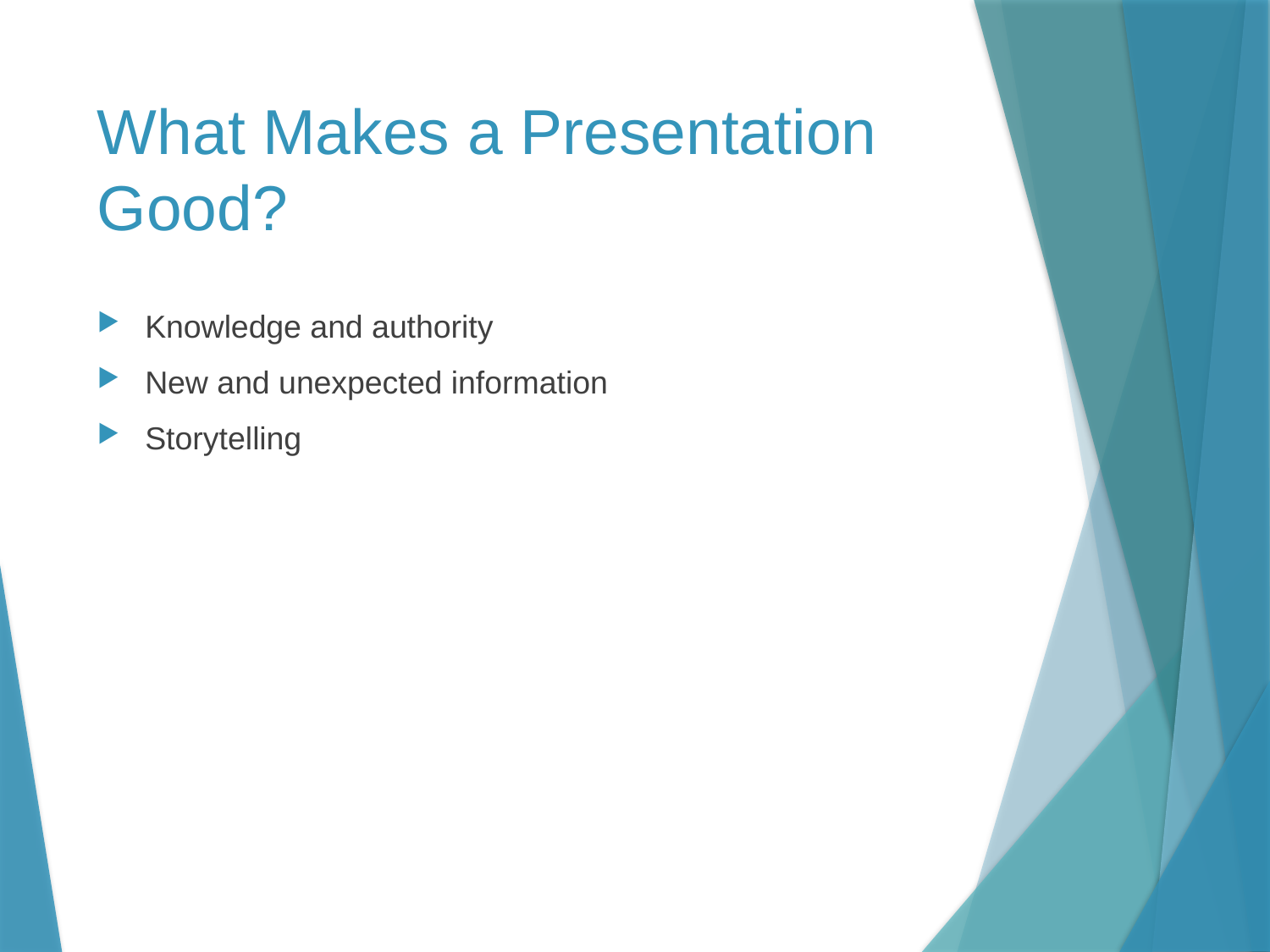

# What Makes a Presentation Good?
Knowledge and authority
New and unexpected information
Storytelling